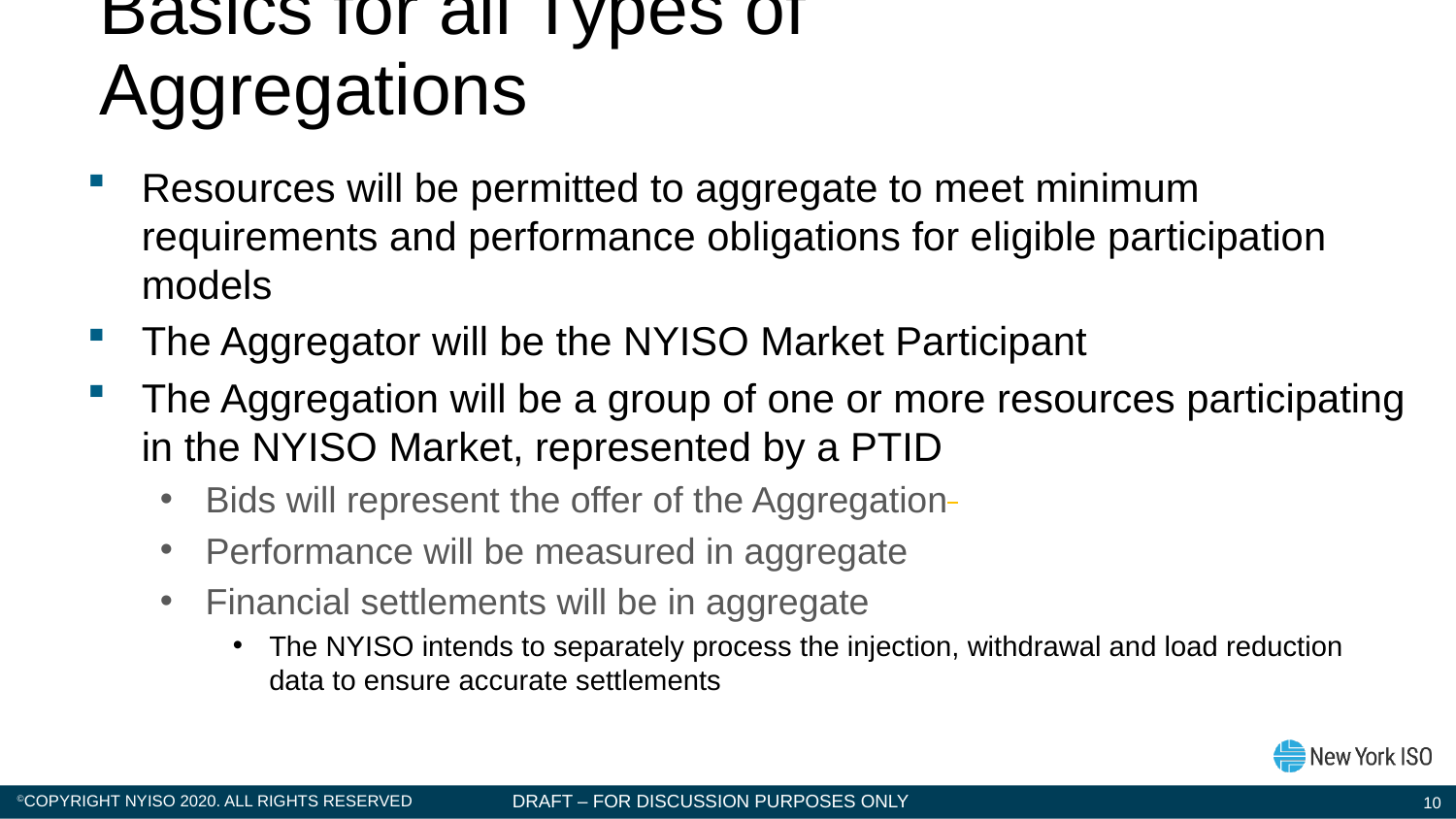

# Basics for all Types of Aggregations
Resources will be permitted to aggregate to meet minimum requirements and performance obligations for eligible participation models
The Aggregator will be the NYISO Market Participant
The Aggregation will be a group of one or more resources participating in the NYISO Market, represented by a PTID
Bids will represent the offer of the Aggregation
Performance will be measured in aggregate
Financial settlements will be in aggregate
The NYISO intends to separately process the injection, withdrawal and load reduction data to ensure accurate settlements